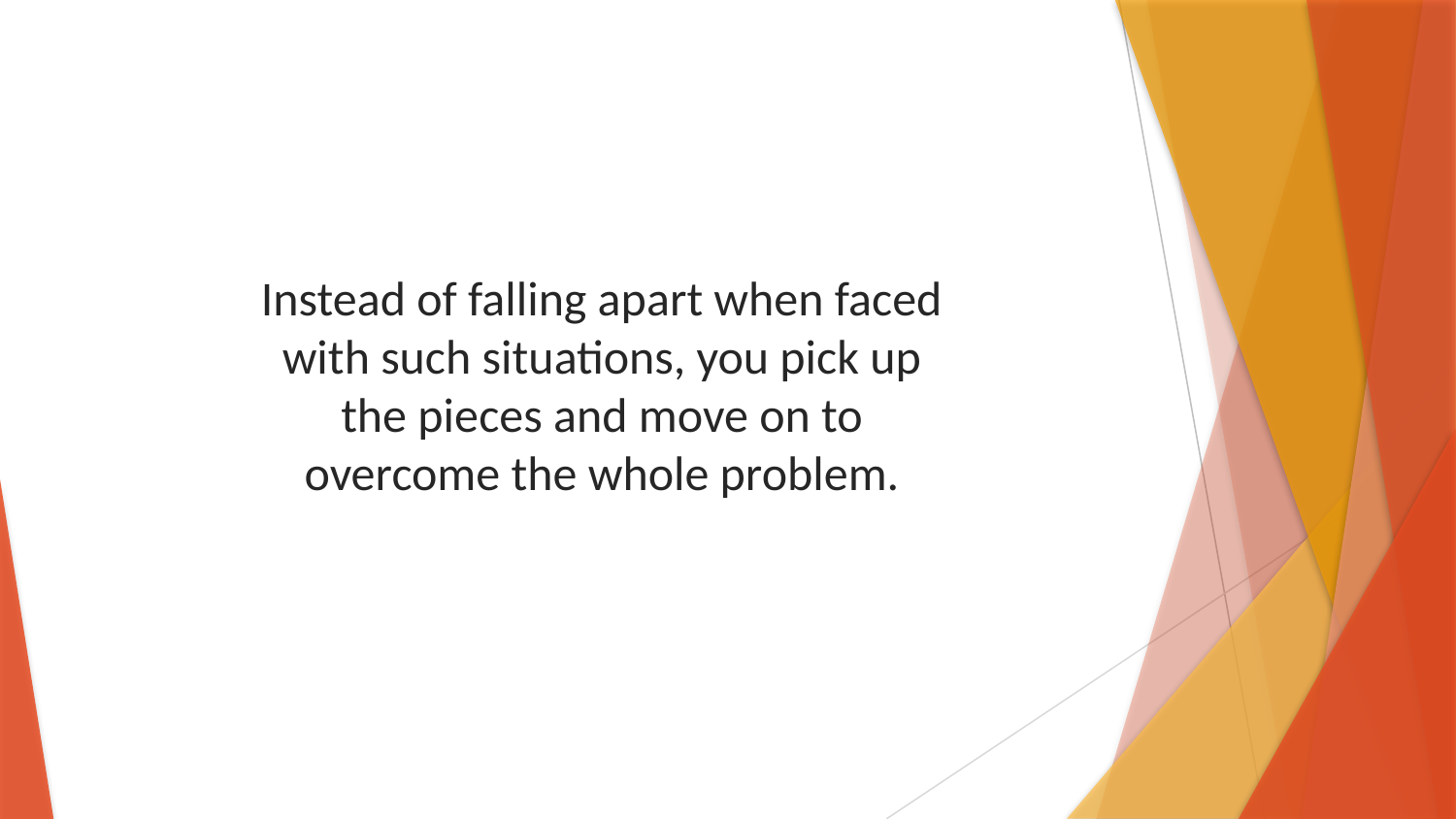

Instead of falling apart when faced with such situations, you pick up the pieces and move on to overcome the whole problem.